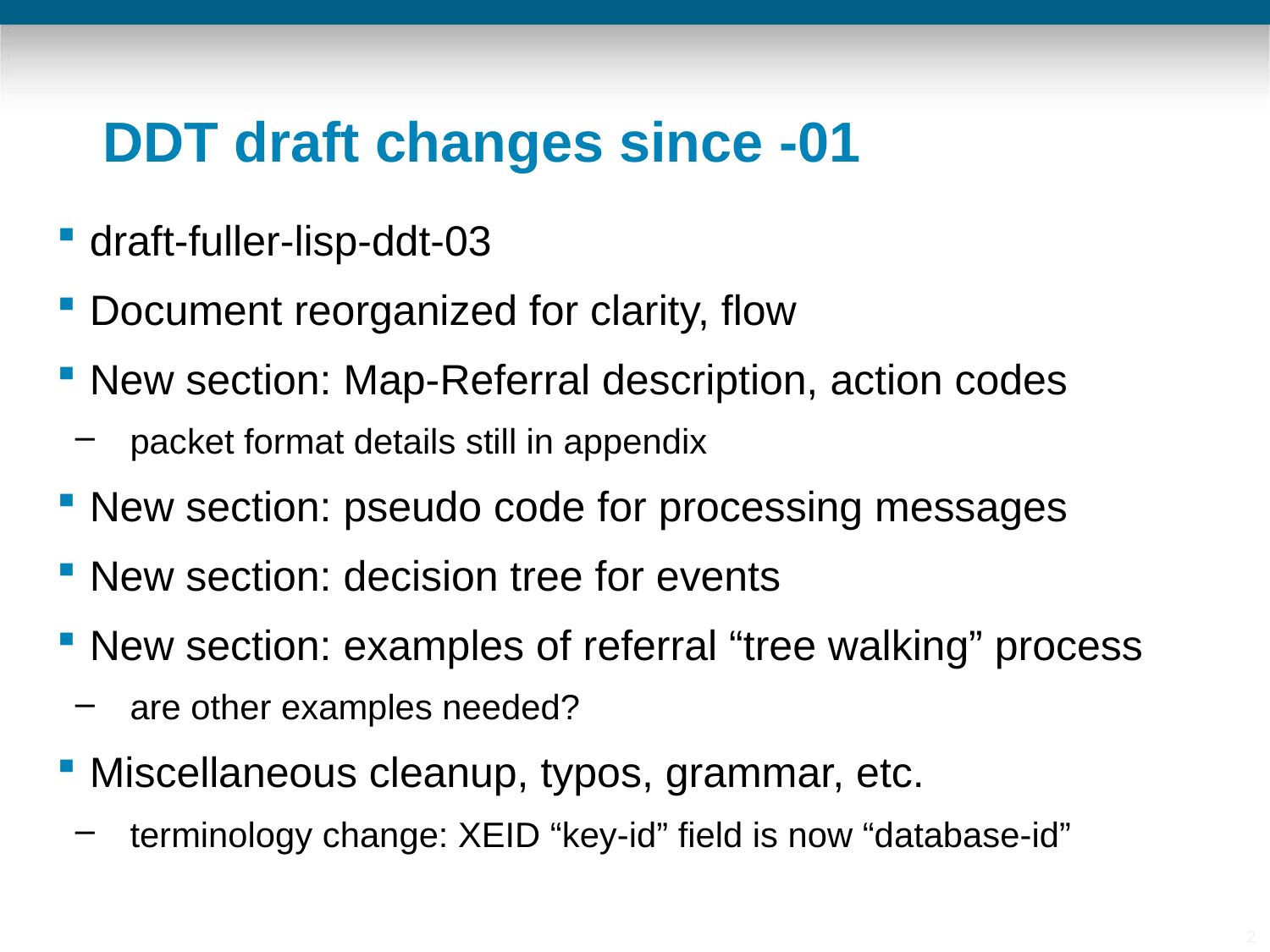

# DDT draft changes since -01
draft-fuller-lisp-ddt-03
Document reorganized for clarity, flow
New section: Map-Referral description, action codes
 packet format details still in appendix
New section: pseudo code for processing messages
New section: decision tree for events
New section: examples of referral “tree walking” process
 are other examples needed?
Miscellaneous cleanup, typos, grammar, etc.
 terminology change: XEID “key-id” field is now “database-id”